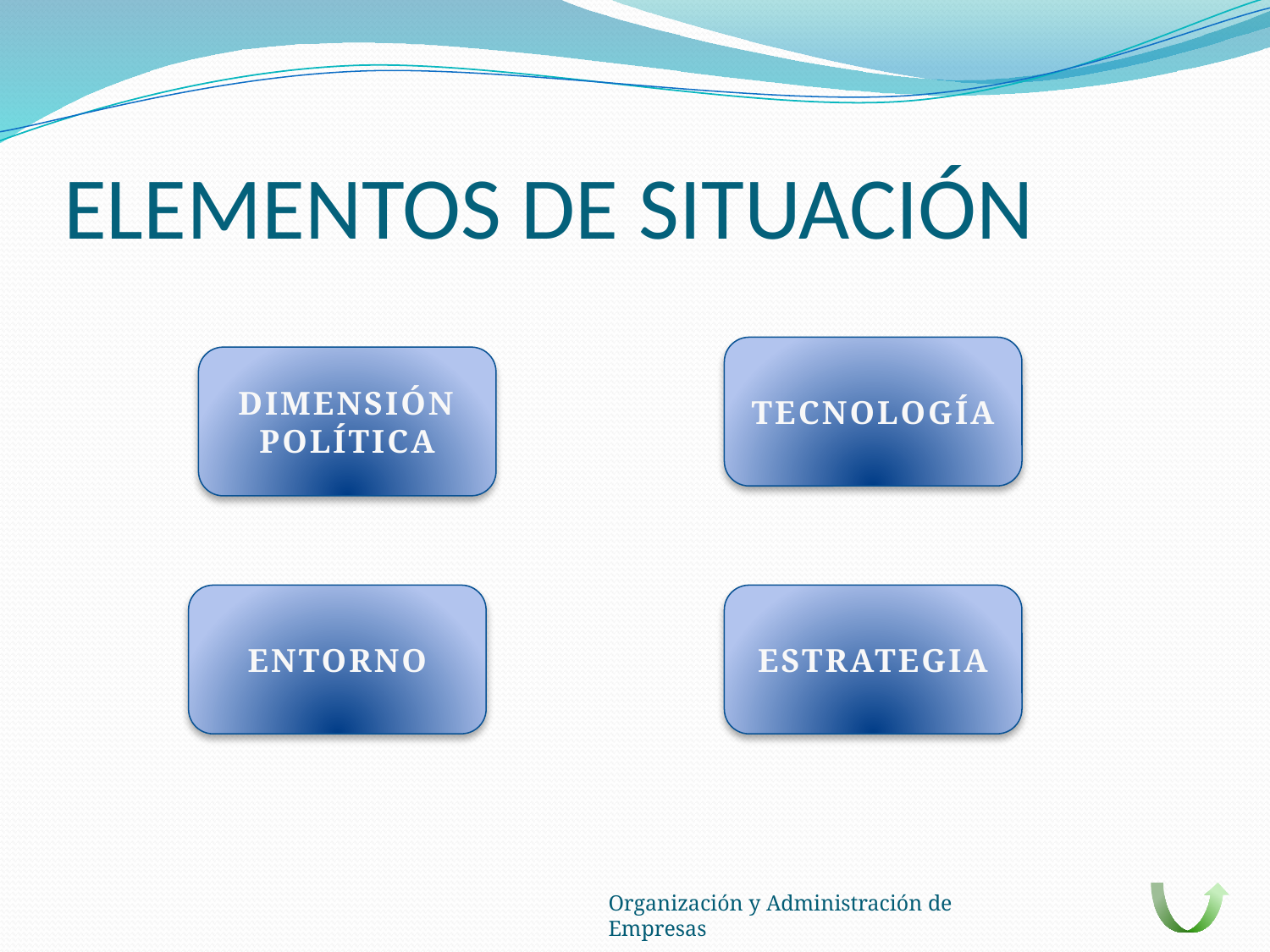

# ELEMENTOS DE SITUACIÓN
TECNOLOGÍA
DIMENSIÓN POLÍTICA
ENTORNO
ESTRATEGIA

Organización y Administración de Empresas